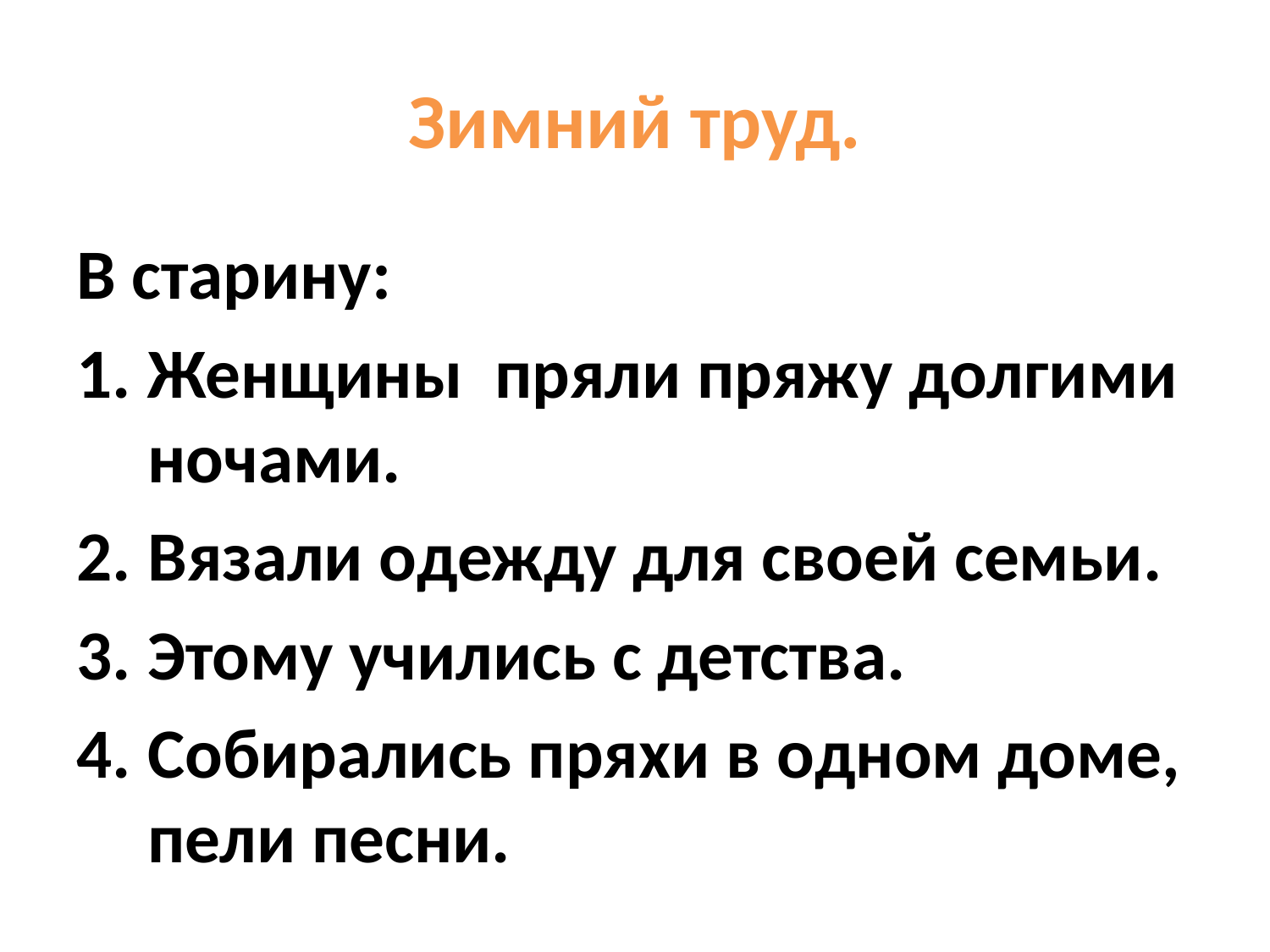

# Зимний труд.
В старину:
Женщины  пряли пряжу долгими ночами.
Вязали одежду для своей семьи.
Этому учились с детства.
Собирались пряхи в одном доме, пели песни.